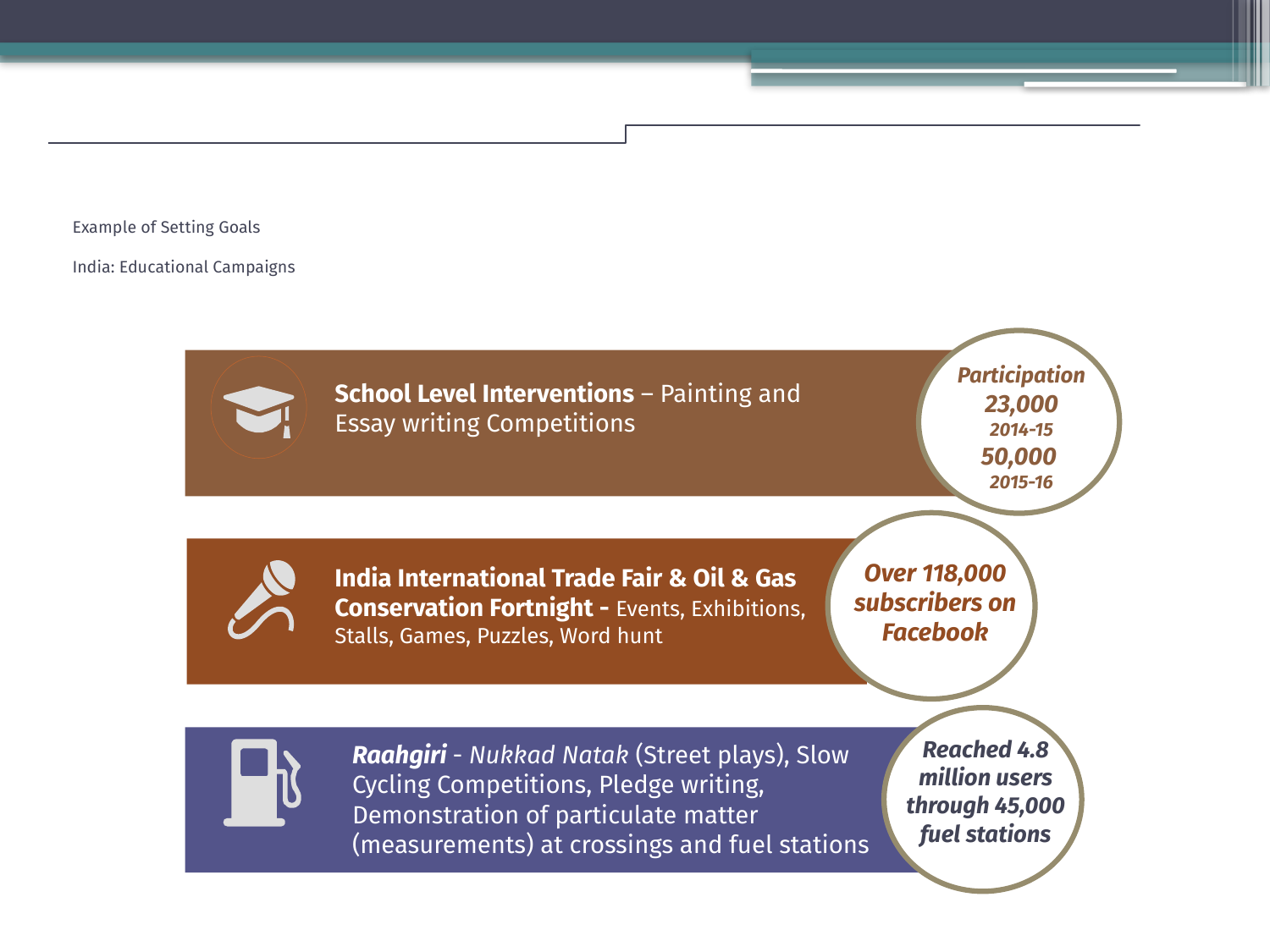

# Example of Setting Goals India: Educational Campaigns

Participation
23,000
2014-15
50,000
2015-16

School Level Interventions – Painting and Essay writing Competitions

Reached 4.8 million users through 45,000 fuel stations

Over 118,000 subscribers on Facebook
India International Trade Fair & Oil & Gas Conservation Fortnight - Events, Exhibitions, Stalls, Games, Puzzles, Word hunt

Raahgiri - Nukkad Natak (Street plays), Slow Cycling Competitions, Pledge writing,        Demonstration of particulate matter (measurements) at crossings and fuel stations